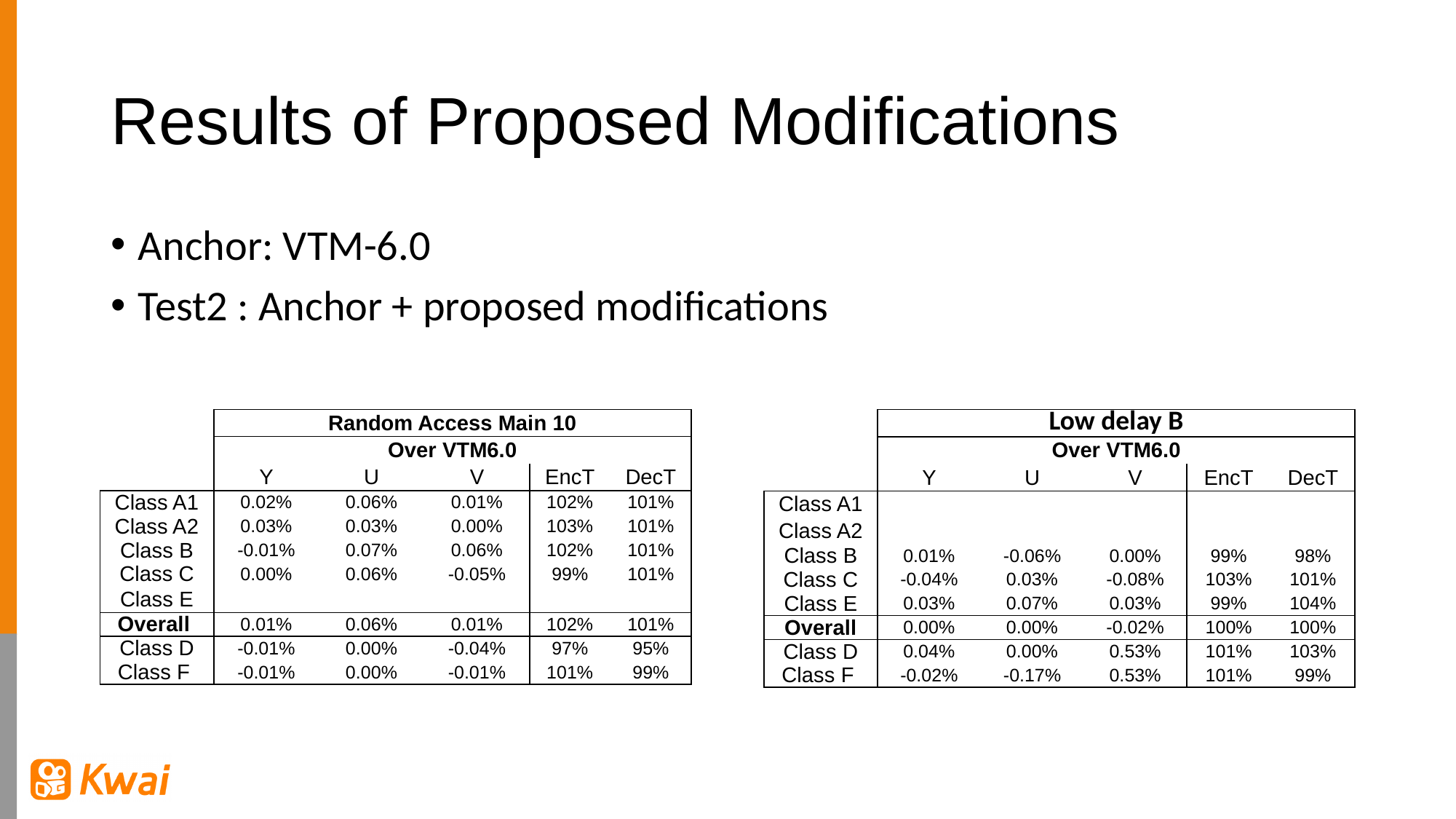

# Results of Proposed Modifications
Anchor: VTM-6.0
Test2 : Anchor + proposed modifications

|  | Random Access Main 10 |  |  |  |  |
| --- | --- | --- | --- | --- | --- |
|  | Over VTM6.0 |  |  |  |  |
|  | Y | U | V | EncT | DecT |
| Class A1 | 0.02% | 0.06% | 0.01% | 102% | 101% |
| Class A2 | 0.03% | 0.03% | 0.00% | 103% | 101% |
| Class B | -0.01% | 0.07% | 0.06% | 102% | 101% |
| Class C | 0.00% | 0.06% | -0.05% | 99% | 101% |
| Class E |  |  |  |  |  |
| Overall | 0.01% | 0.06% | 0.01% | 102% | 101% |
| Class D | -0.01% | 0.00% | -0.04% | 97% | 95% |
| Class F | -0.01% | 0.00% | -0.01% | 101% | 99% |
|  | Low delay B |  |  |  |  |
| --- | --- | --- | --- | --- | --- |
|  | Over VTM6.0 |  |  |  |  |
|  | Y | U | V | EncT | DecT |
| Class A1 |  |  |  |  |  |
| Class A2 |  |  |  |  |  |
| Class B | 0.01% | -0.06% | 0.00% | 99% | 98% |
| Class C | -0.04% | 0.03% | -0.08% | 103% | 101% |
| Class E | 0.03% | 0.07% | 0.03% | 99% | 104% |
| Overall | 0.00% | 0.00% | -0.02% | 100% | 100% |
| Class D | 0.04% | 0.00% | 0.53% | 101% | 103% |
| Class F | -0.02% | -0.17% | 0.53% | 101% | 99% |